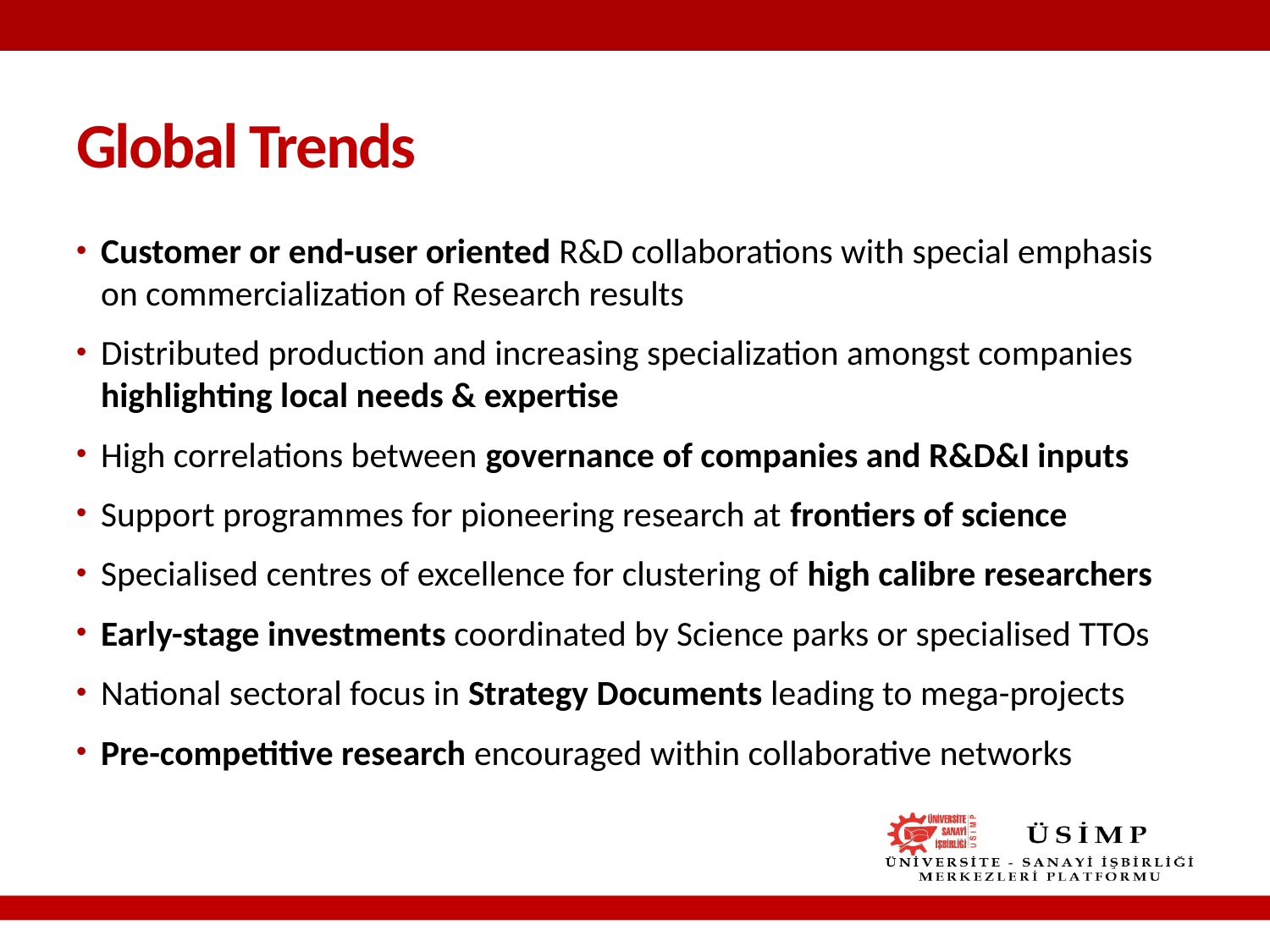

# Global Trends
Customer or end-user oriented R&D collaborations with special emphasis on commercialization of Research results
Distributed production and increasing specialization amongst companies highlighting local needs & expertise
High correlations between governance of companies and R&D&I inputs
Support programmes for pioneering research at frontiers of science
Specialised centres of excellence for clustering of high calibre researchers
Early-stage investments coordinated by Science parks or specialised TTOs
National sectoral focus in Strategy Documents leading to mega-projects
Pre-competitive research encouraged within collaborative networks